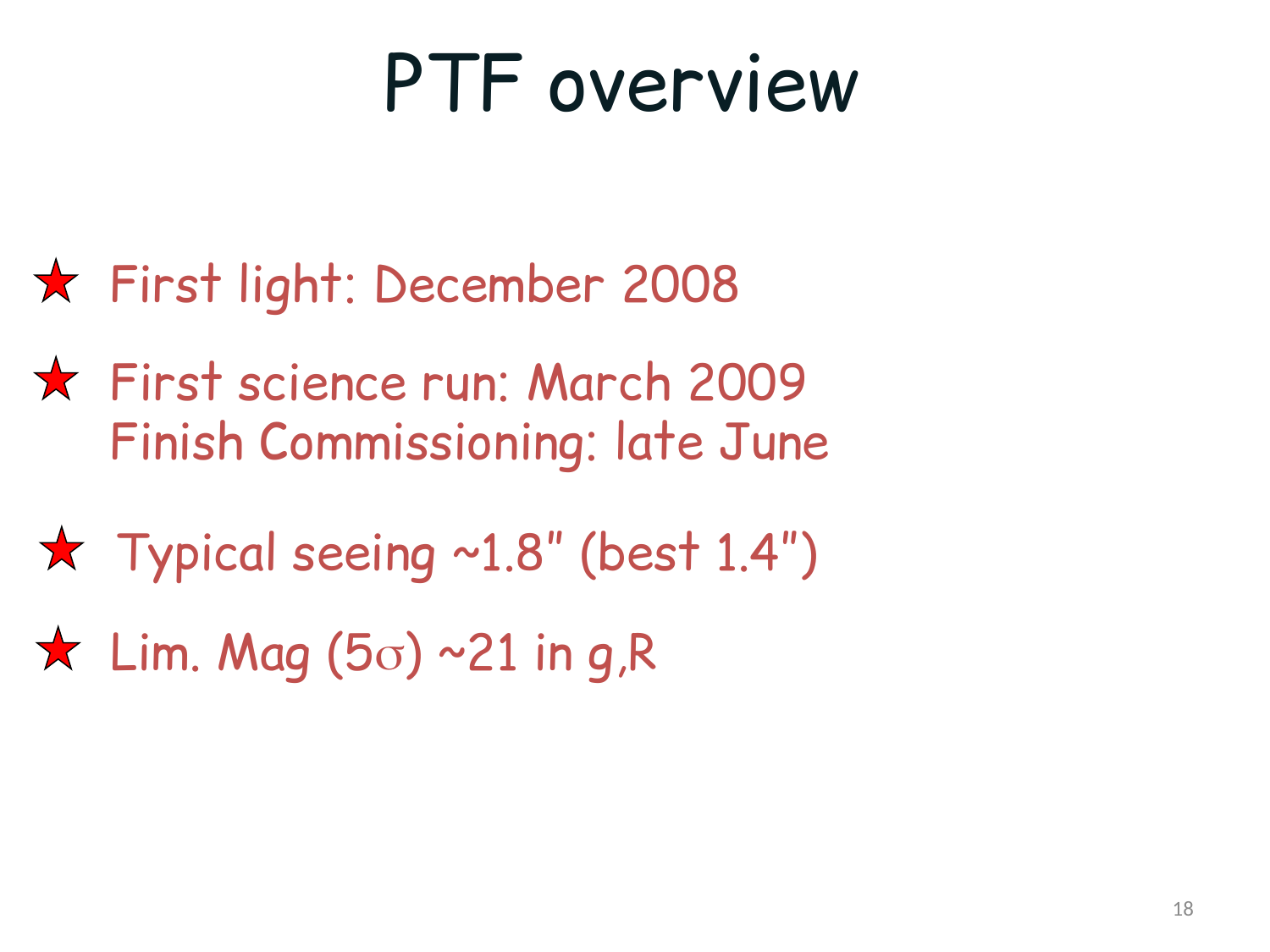

PTF overview
First light: December 2008

First science run: March 2009
Finish Commissioning: late June

Typical seeing ~1.8” (best 1.4”)

Lim. Mag (5σ) ~21 in g,R

18